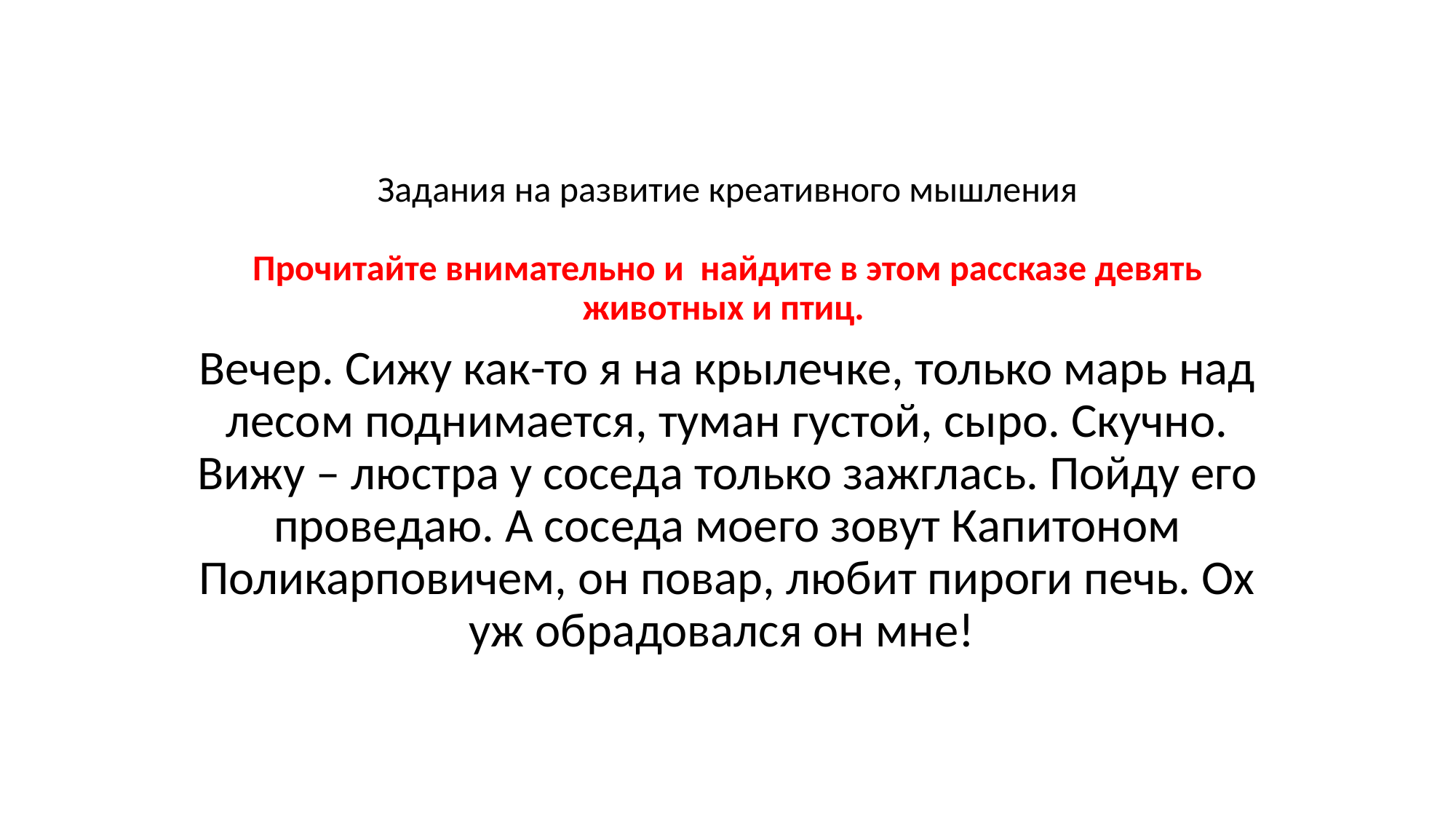

# Задания на развитие креативного мышления
Прочитайте внимательно и  найдите в этом рассказе девять животных и птиц.
Вечер. Сижу как-то я на крылечке, только марь над лесом поднимается, туман густой, сыро. Скучно. Вижу – люстра у соседа только зажглась. Пойду его проведаю. А соседа моего зовут Капитоном Поликарповичем, он повар, любит пироги печь. Ох уж обрадовался он мне!